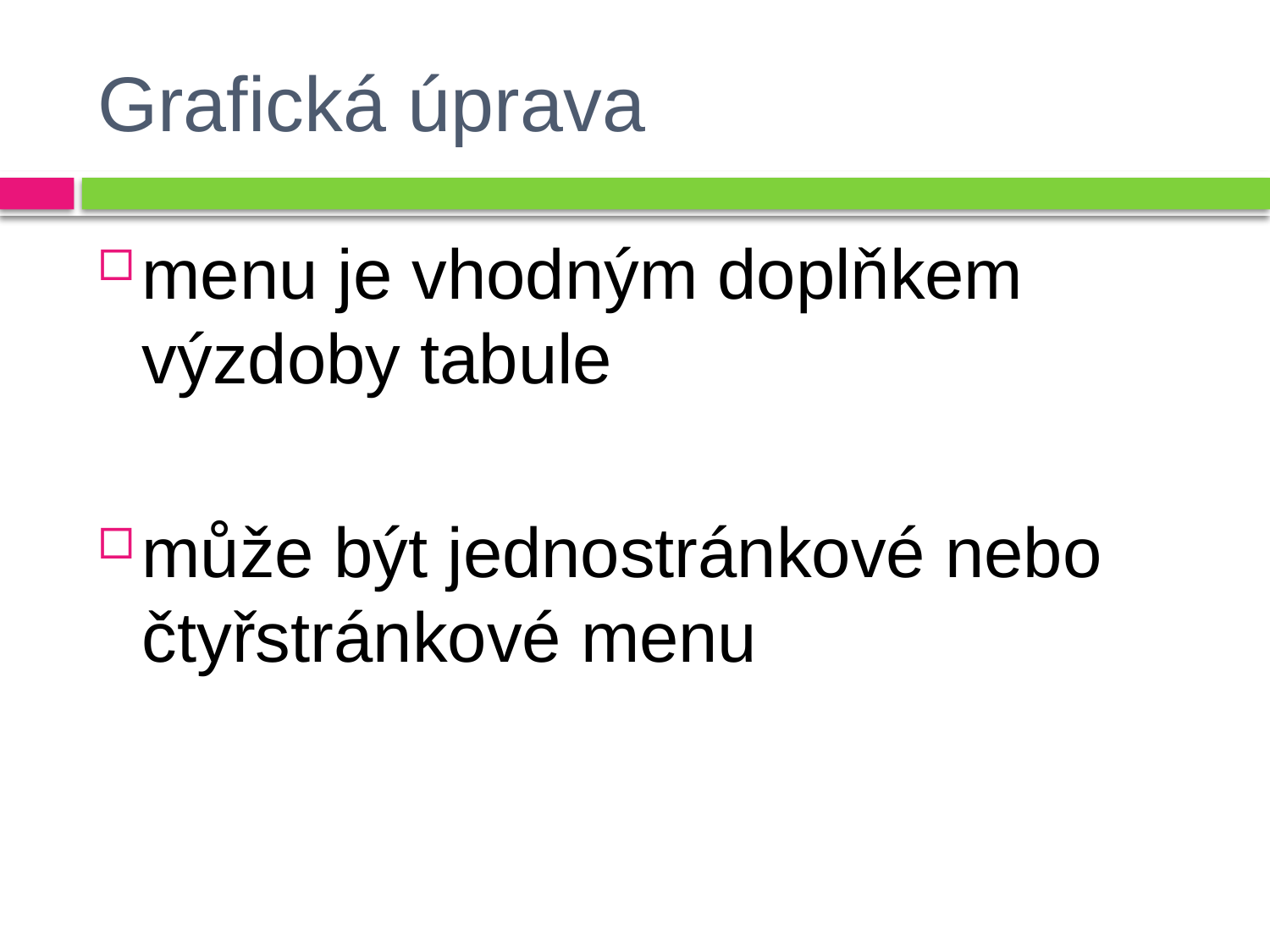

# Grafická úprava
menu je vhodným doplňkem výzdoby tabule

může být jednostránkové nebo čtyřstránkové menu